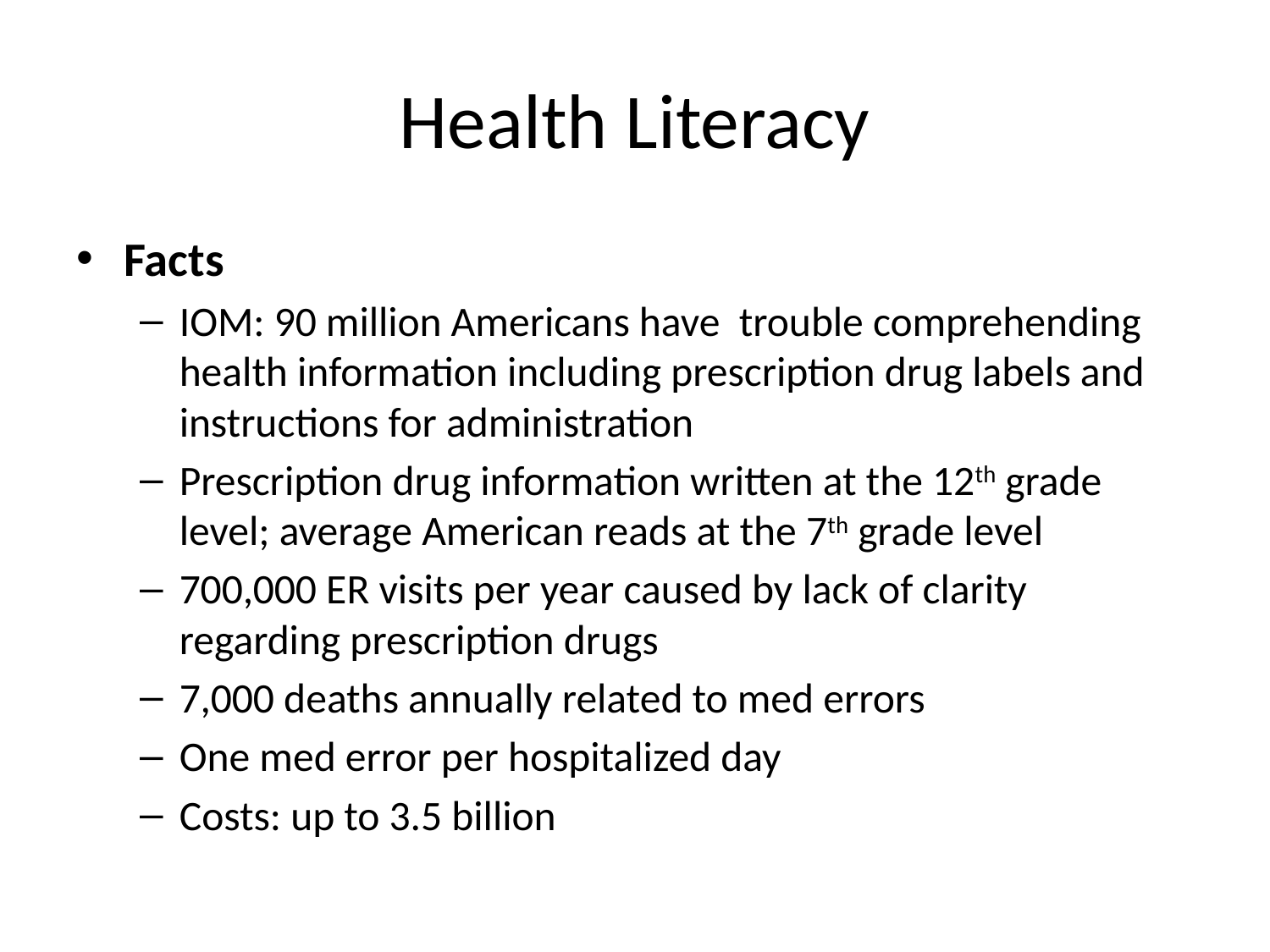

# Health Literacy
Facts
IOM: 90 million Americans have  trouble comprehending health information including prescription drug labels and instructions for administration
Prescription drug information written at the 12th grade level; average American reads at the 7th grade level
700,000 ER visits per year caused by lack of clarity regarding prescription drugs
7,000 deaths annually related to med errors
One med error per hospitalized day
Costs: up to 3.5 billion